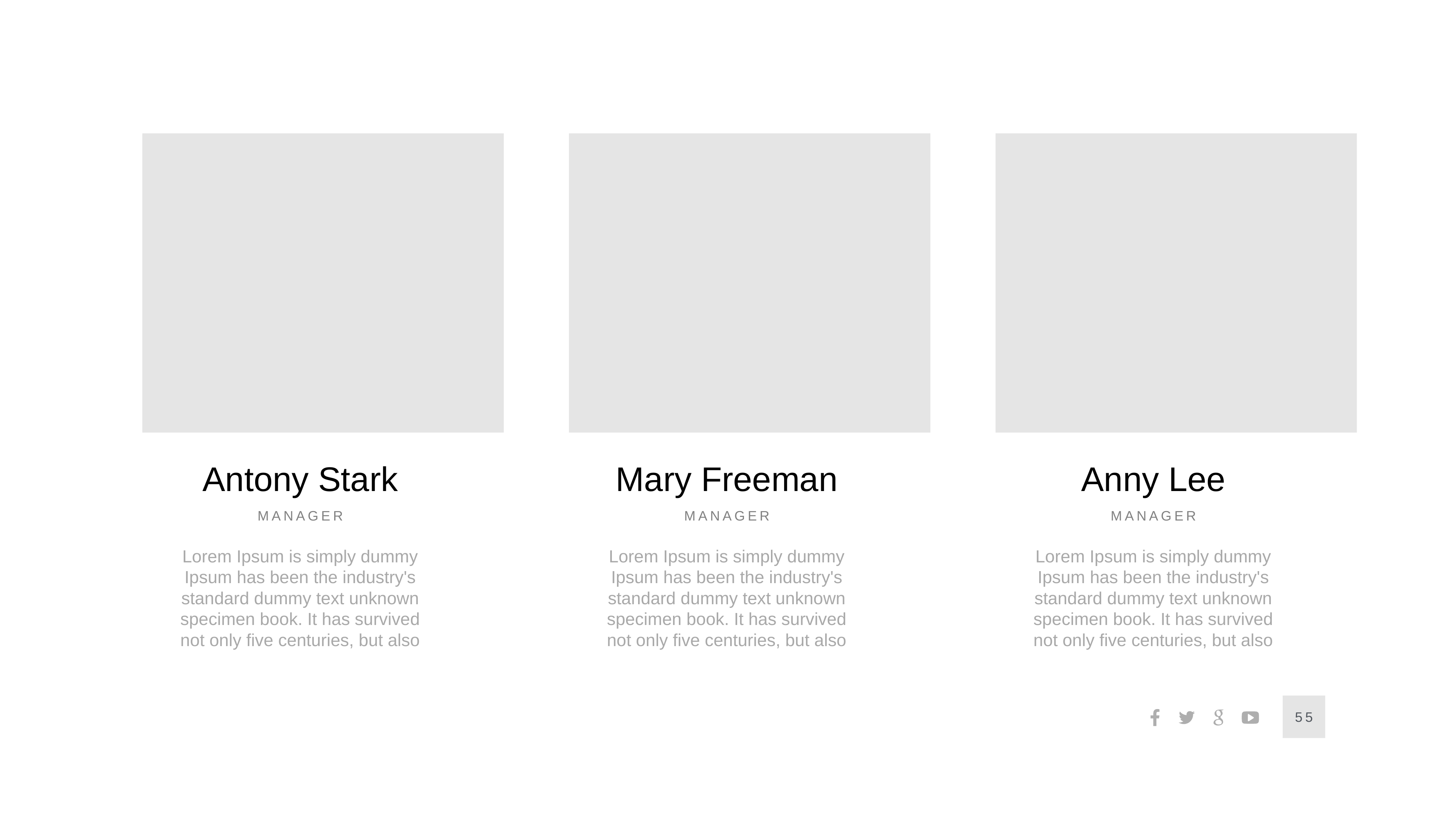

Antony Stark
Manager
Lorem Ipsum is simply dummy Ipsum has been the industry's standard dummy text unknown specimen book. It has survived not only five centuries, but also

Mary Freeman
Manager
Lorem Ipsum is simply dummy Ipsum has been the industry's standard dummy text unknown specimen book. It has survived not only five centuries, but also

Anny Lee
Manager
Lorem Ipsum is simply dummy Ipsum has been the industry's standard dummy text unknown specimen book. It has survived not only five centuries, but also
55